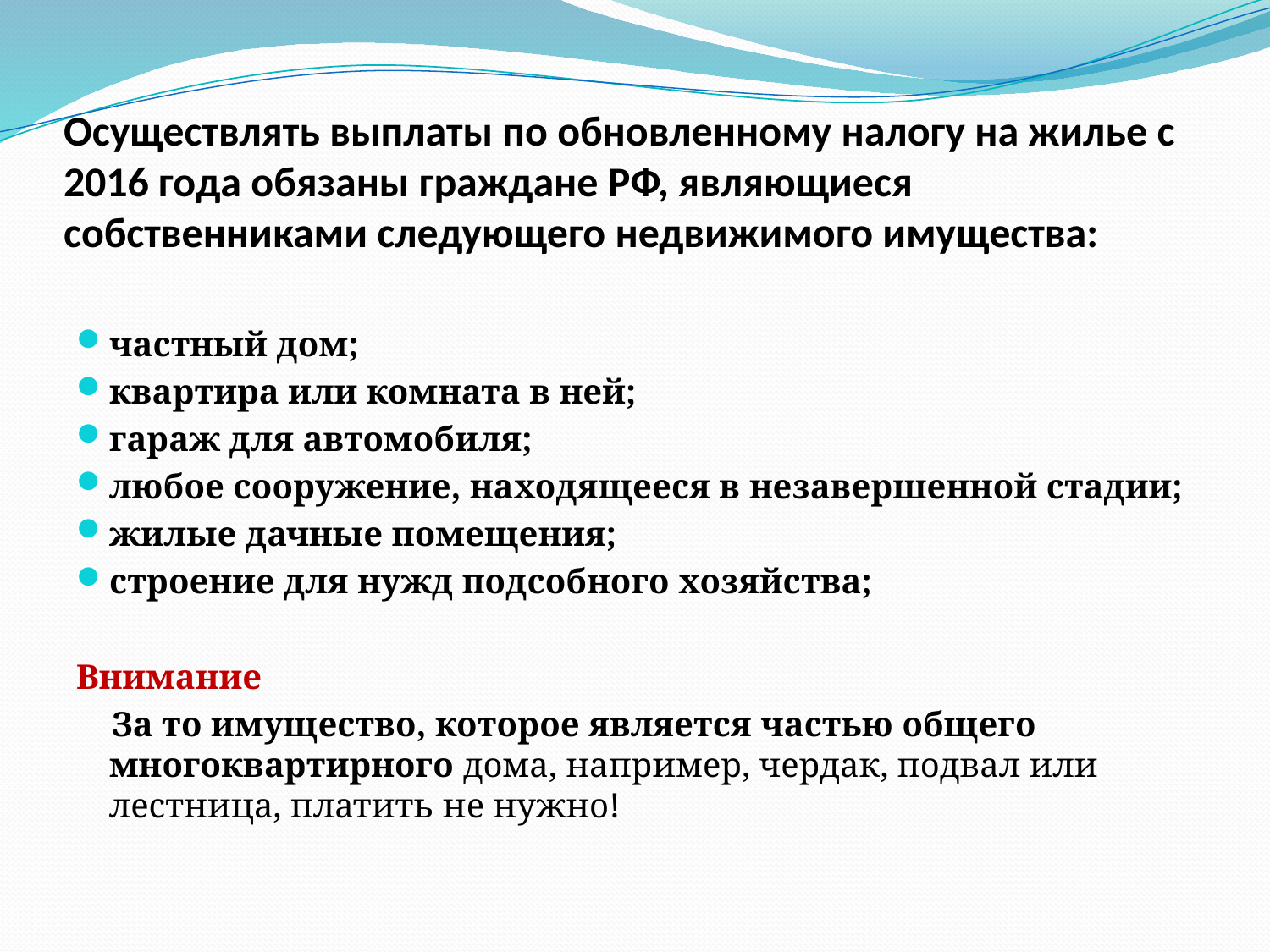

# Осуществлять выплаты по обновленному налогу на жилье с 2016 года обязаны граждане РФ, являющиеся собственниками следующего недвижимого имущества:
частный дом;
квартира или комната в ней;
гараж для автомобиля;
любое сооружение, находящееся в незавершенной стадии;
жилые дачные помещения;
строение для нужд подсобного хозяйства;

Внимание
    За то имущество, которое является частью общего многоквартирного дома, например, чердак, подвал или лестница, платить не нужно!